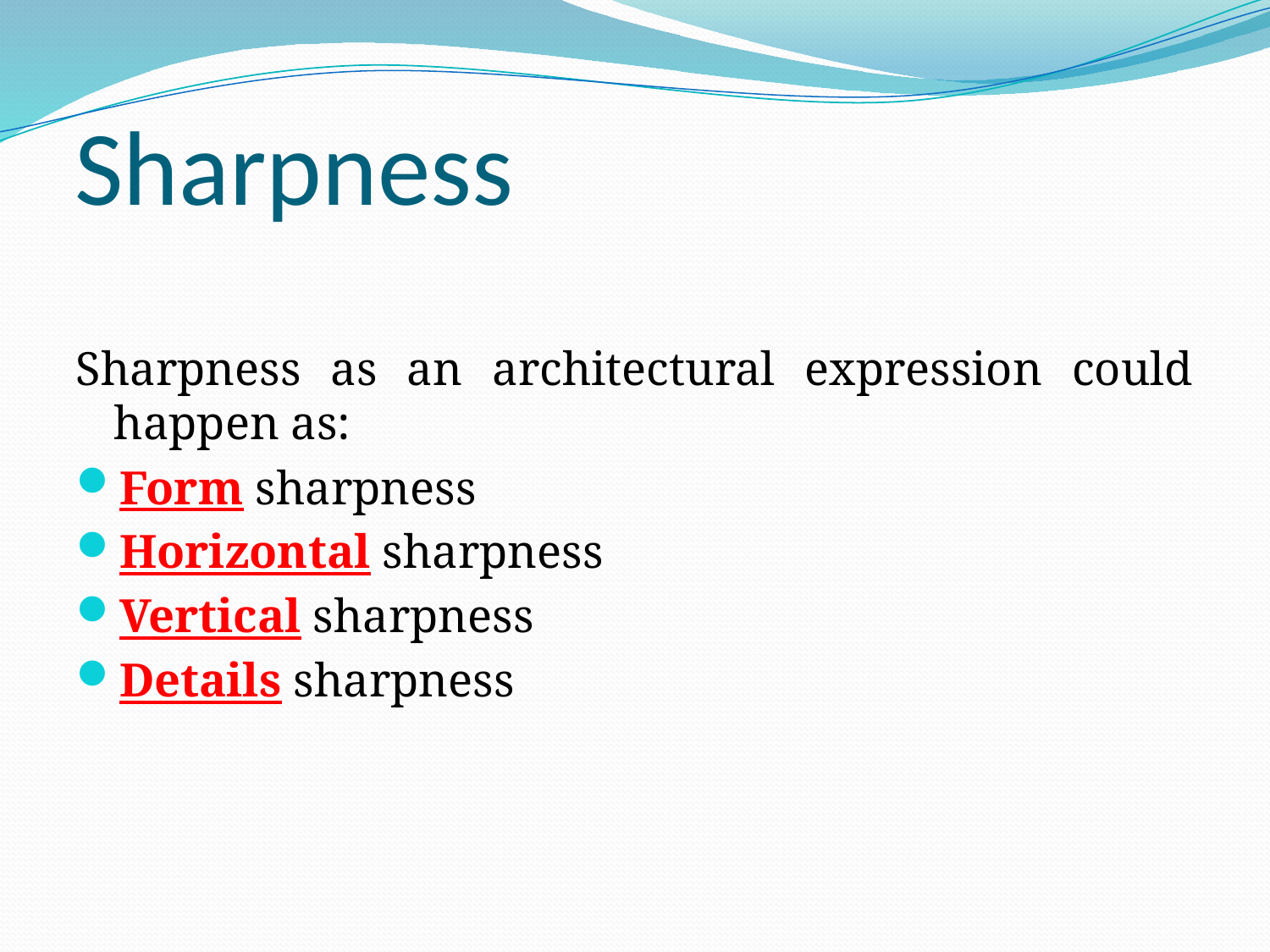

# Sharpness

Sharpness as an architectural expression could happen as:
Form sharpness
Horizontal sharpness
Vertical sharpness
Details sharpness